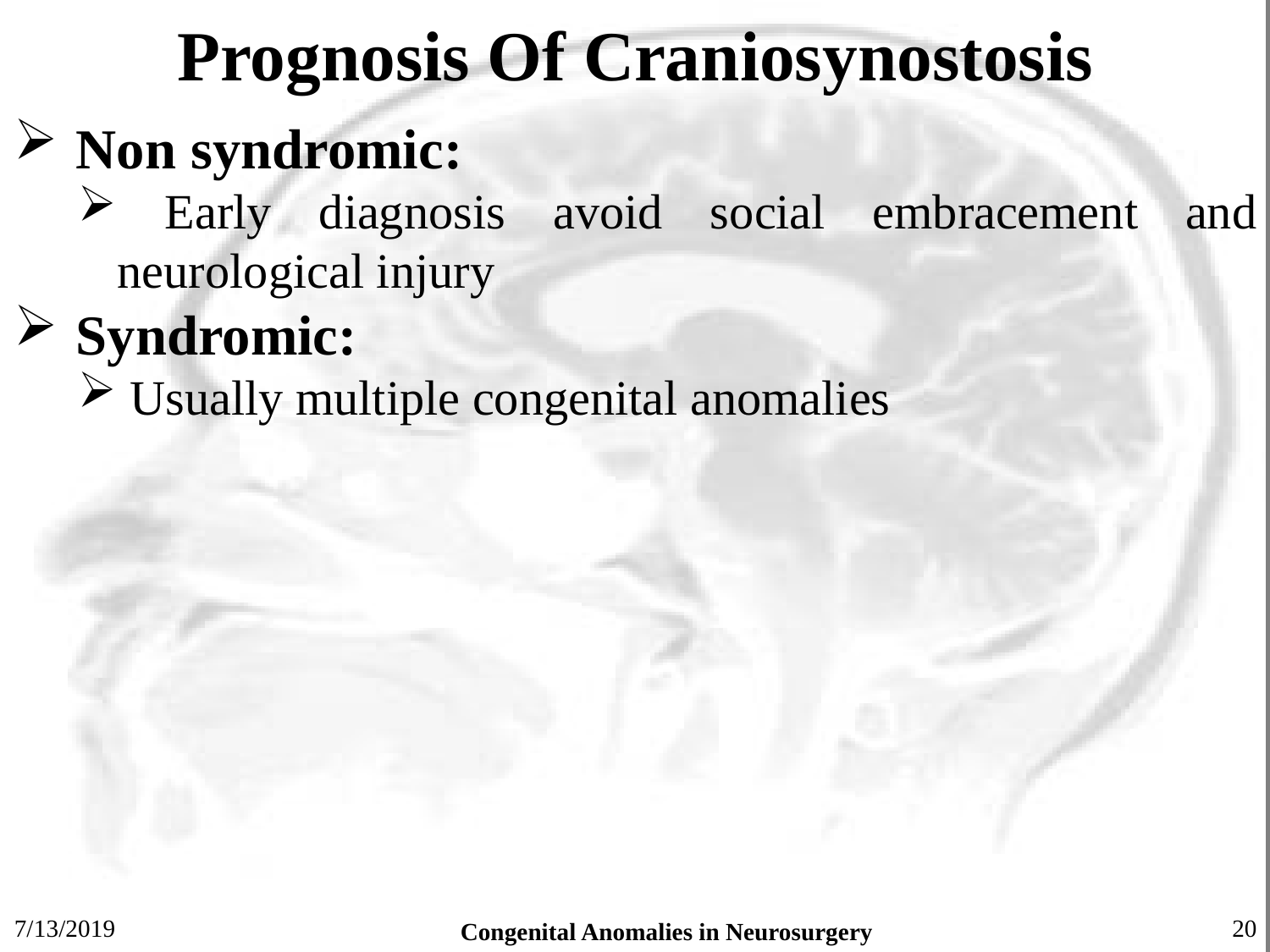

# Prognosis Of Craniosynostosis
 Non syndromic:
 Early diagnosis avoid social embracement and neurological injury
 Syndromic:
 Usually multiple congenital anomalies
7/13/2019
Congenital Anomalies in Neurosurgery
20